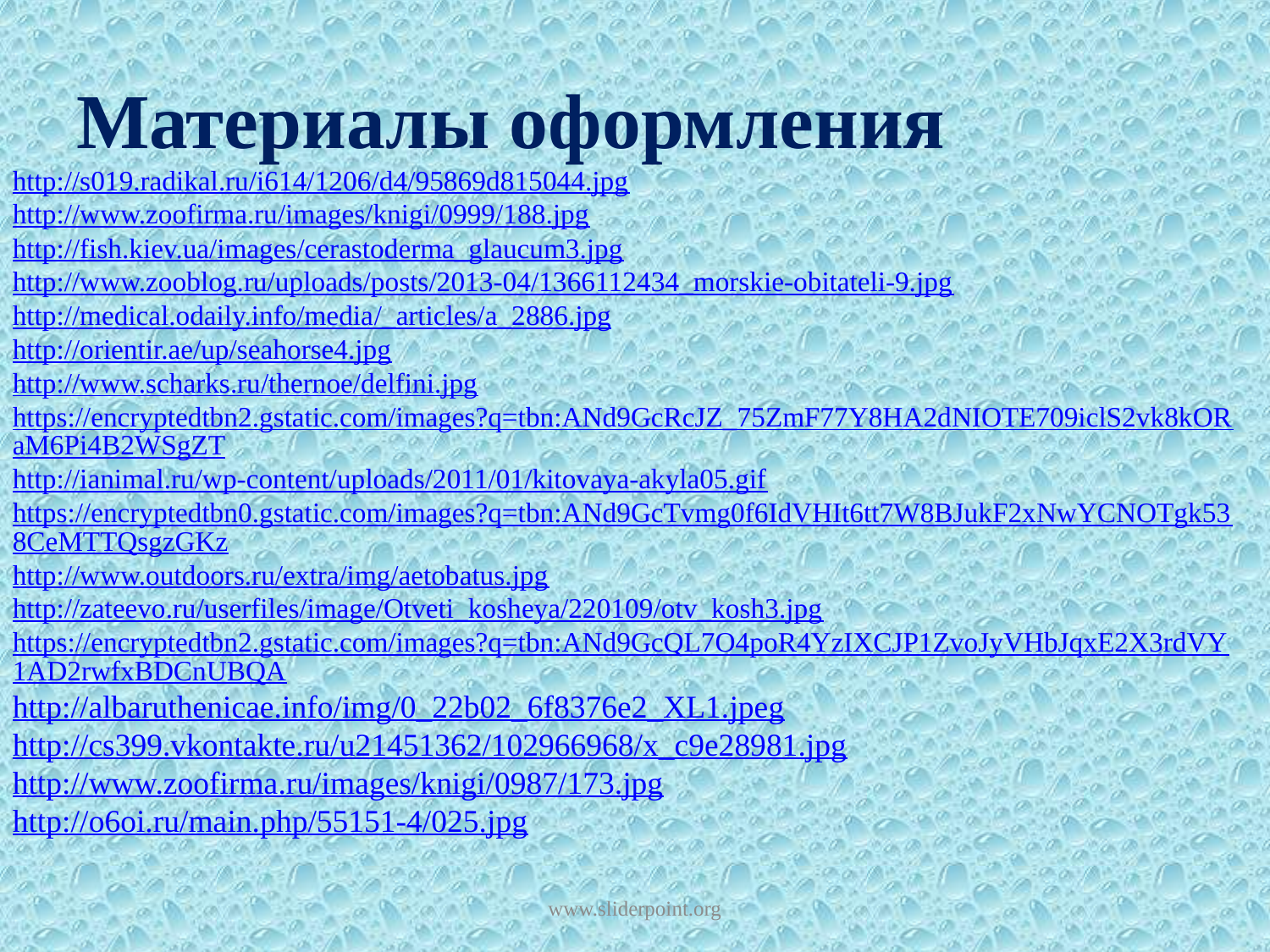

# Материалы оформления
http://s019.radikal.ru/i614/1206/d4/95869d815044.jpg
http://www.zoofirma.ru/images/knigi/0999/188.jpg
http://fish.kiev.ua/images/cerastoderma_glaucum3.jpg
http://www.zooblog.ru/uploads/posts/2013-04/1366112434_morskie-obitateli-9.jpg
http://medical.odaily.info/media/_articles/a_2886.jpg
http://orientir.ae/up/seahorse4.jpg
http://www.scharks.ru/thernoe/delfini.jpg
https://encryptedtbn2.gstatic.com/images?q=tbn:ANd9GcRcJZ_75ZmF77Y8HA2dNIOTE709iclS2vk8kORaM6Pi4B2WSgZT
http://ianimal.ru/wp-content/uploads/2011/01/kitovaya-akyla05.gif
https://encryptedtbn0.gstatic.com/images?q=tbn:ANd9GcTvmg0f6IdVHIt6tt7W8BJukF2xNwYCNOTgk538CeMTTQsgzGKz
http://www.outdoors.ru/extra/img/aetobatus.jpg
http://zateevo.ru/userfiles/image/Otveti_kosheya/220109/otv_kosh3.jpg
https://encryptedtbn2.gstatic.com/images?q=tbn:ANd9GcQL7O4poR4YzIXCJP1ZvoJyVHbJqxE2X3rdVY1AD2rwfxBDCnUBQA
http://albaruthenicae.info/img/0_22b02_6f8376e2_XL1.jpeg
http://cs399.vkontakte.ru/u21451362/102966968/x_c9e28981.jpg
http://www.zoofirma.ru/images/knigi/0987/173.jpg
http://o6oi.ru/main.php/55151-4/025.jpg

www.sliderpoint.org